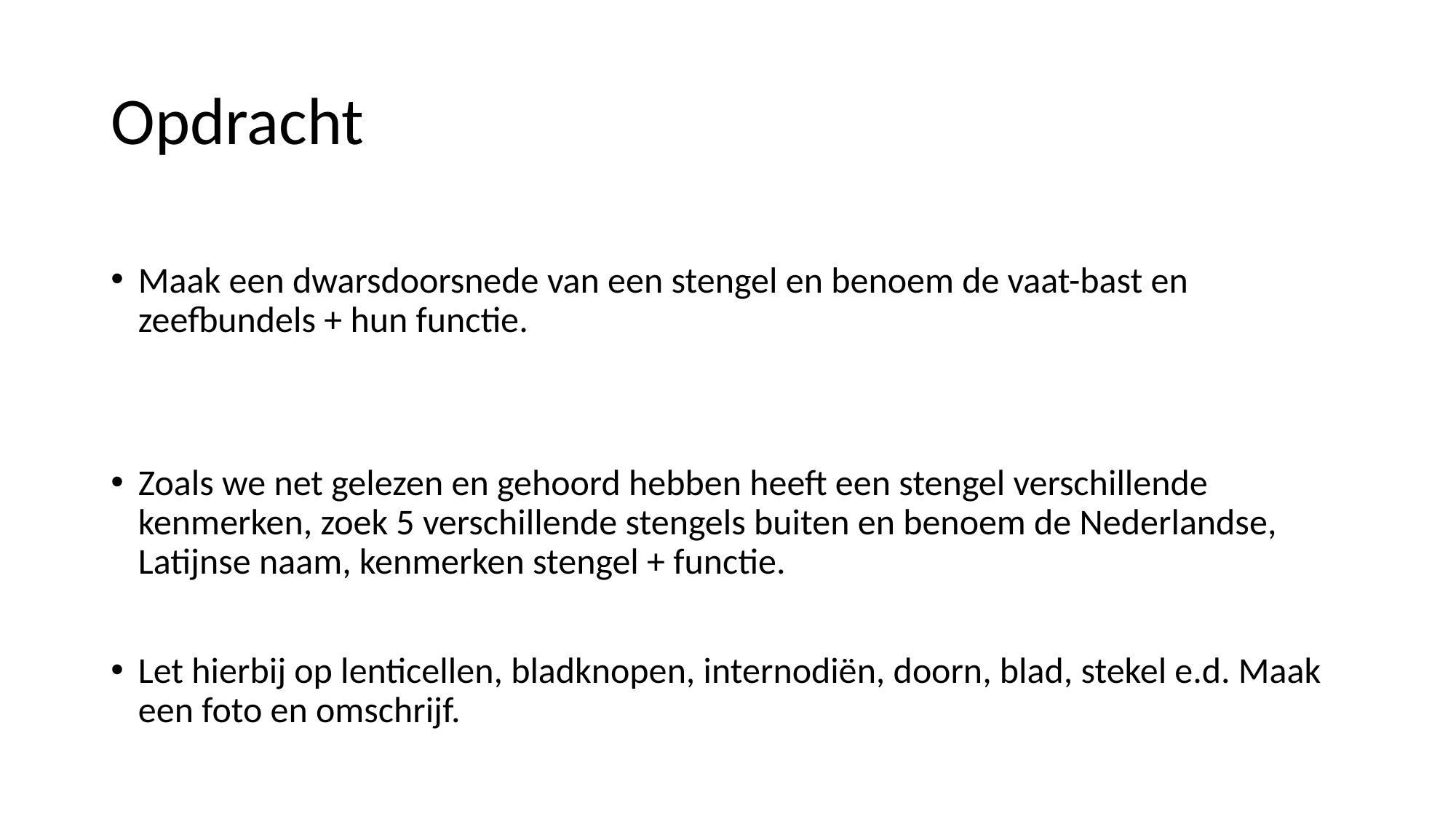

# Opdracht
Maak een dwarsdoorsnede van een stengel en benoem de vaat-bast en zeefbundels + hun functie.

Zoals we net gelezen en gehoord hebben heeft een stengel verschillende kenmerken, zoek 5 verschillende stengels buiten en benoem de Nederlandse, Latijnse naam, kenmerken stengel + functie.

Let hierbij op lenticellen, bladknopen, internodiën, doorn, blad, stekel e.d. Maak een foto en omschrijf.